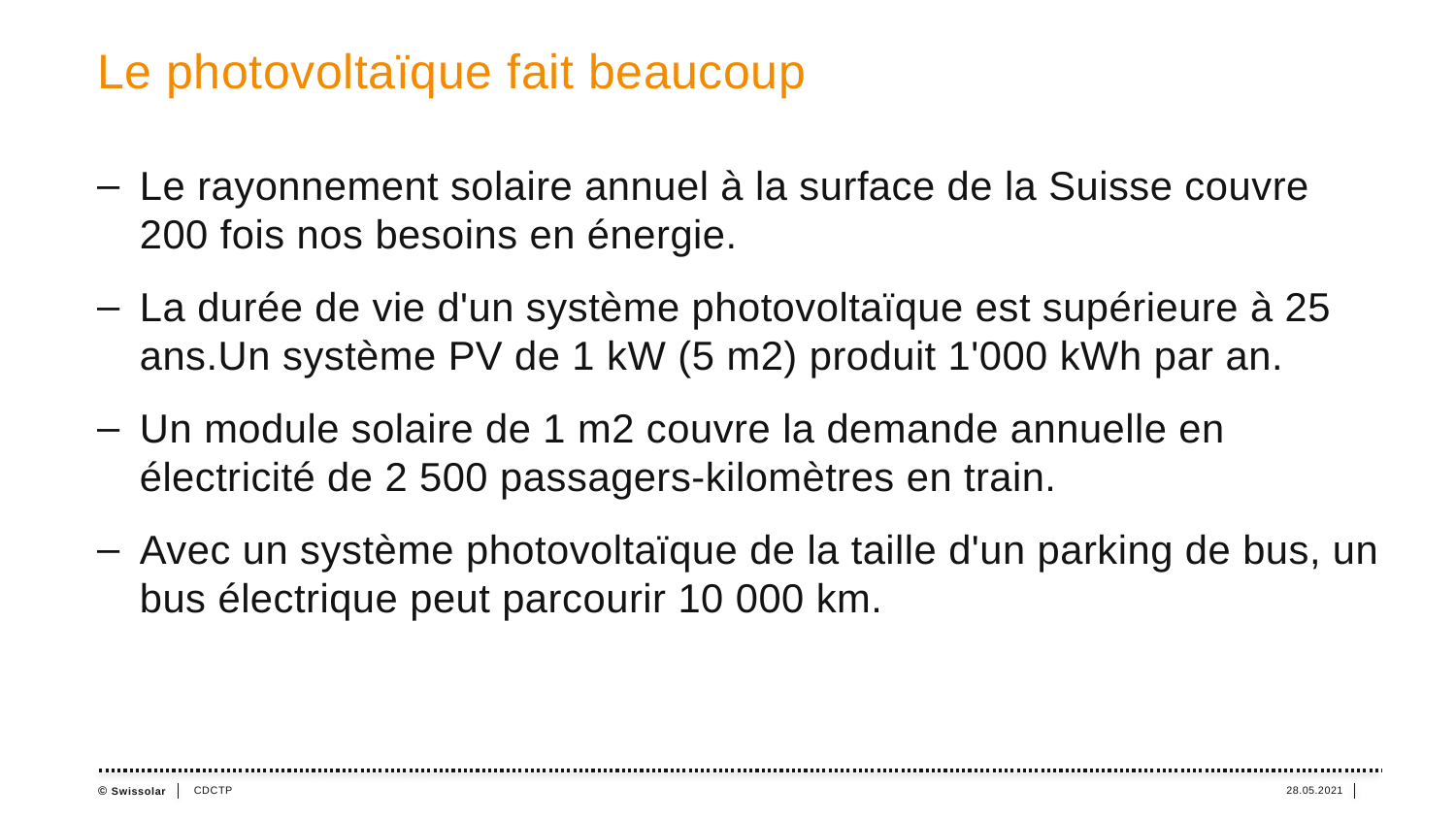

# Le photovoltaïque fait beaucoup
Le rayonnement solaire annuel à la surface de la Suisse couvre 200 fois nos besoins en énergie.
La durée de vie d'un système photovoltaïque est supérieure à 25 ans.Un système PV de 1 kW (5 m2) produit 1'000 kWh par an.
Un module solaire de 1 m2 couvre la demande annuelle en électricité de 2 500 passagers-kilomètres en train.
Avec un système photovoltaïque de la taille d'un parking de bus, un bus électrique peut parcourir 10 000 km.
CDCTP
28.05.2021